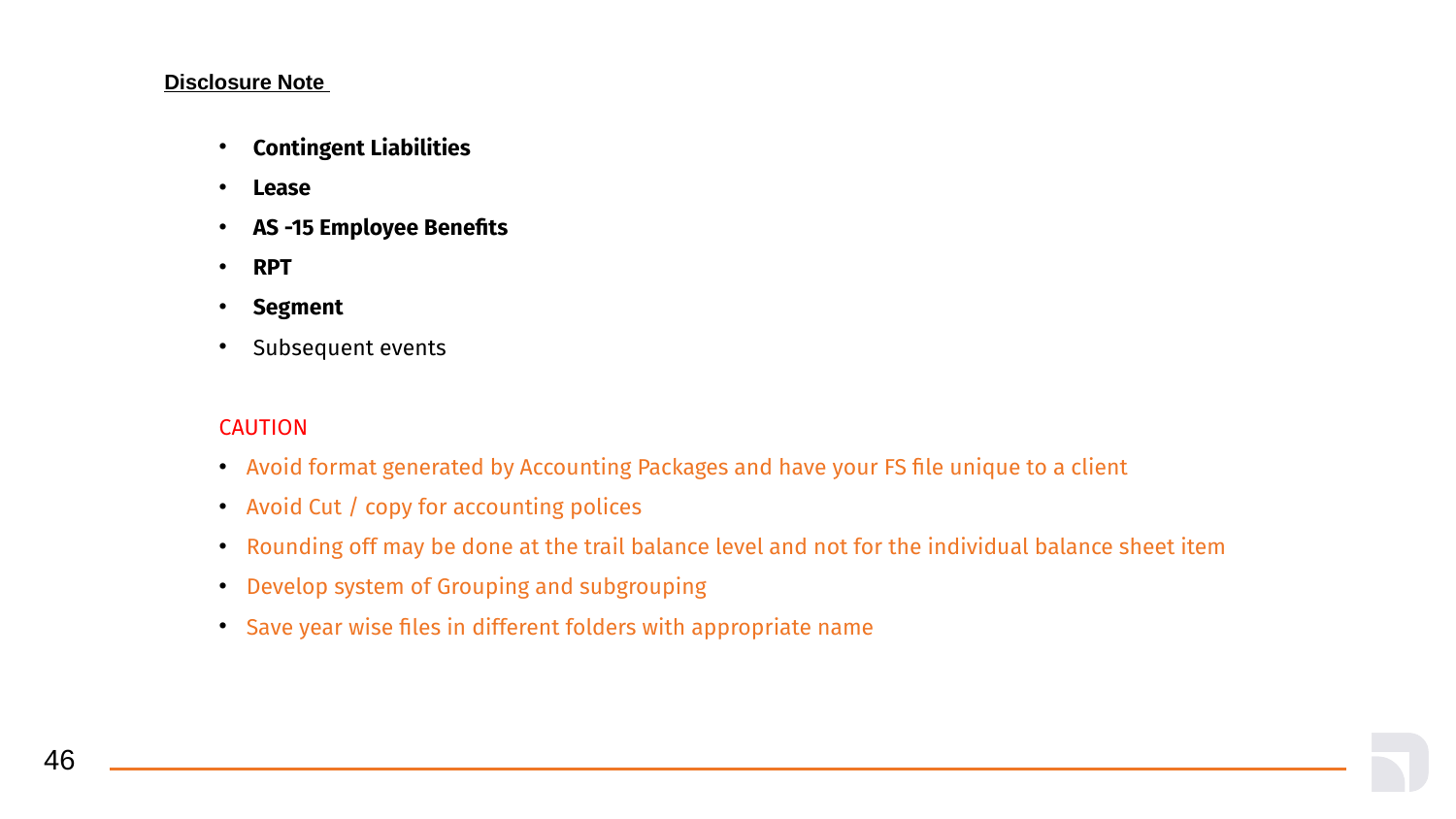

Disclosure Note

Contingent Liabilities
Lease
AS -15 Employee Benefits
RPT
Segment
Subsequent events

CAUTION
Avoid format generated by Accounting Packages and have your FS file unique to a client
Avoid Cut / copy for accounting polices
Rounding off may be done at the trail balance level and not for the individual balance sheet item
Develop system of Grouping and subgrouping
Save year wise files in different folders with appropriate name